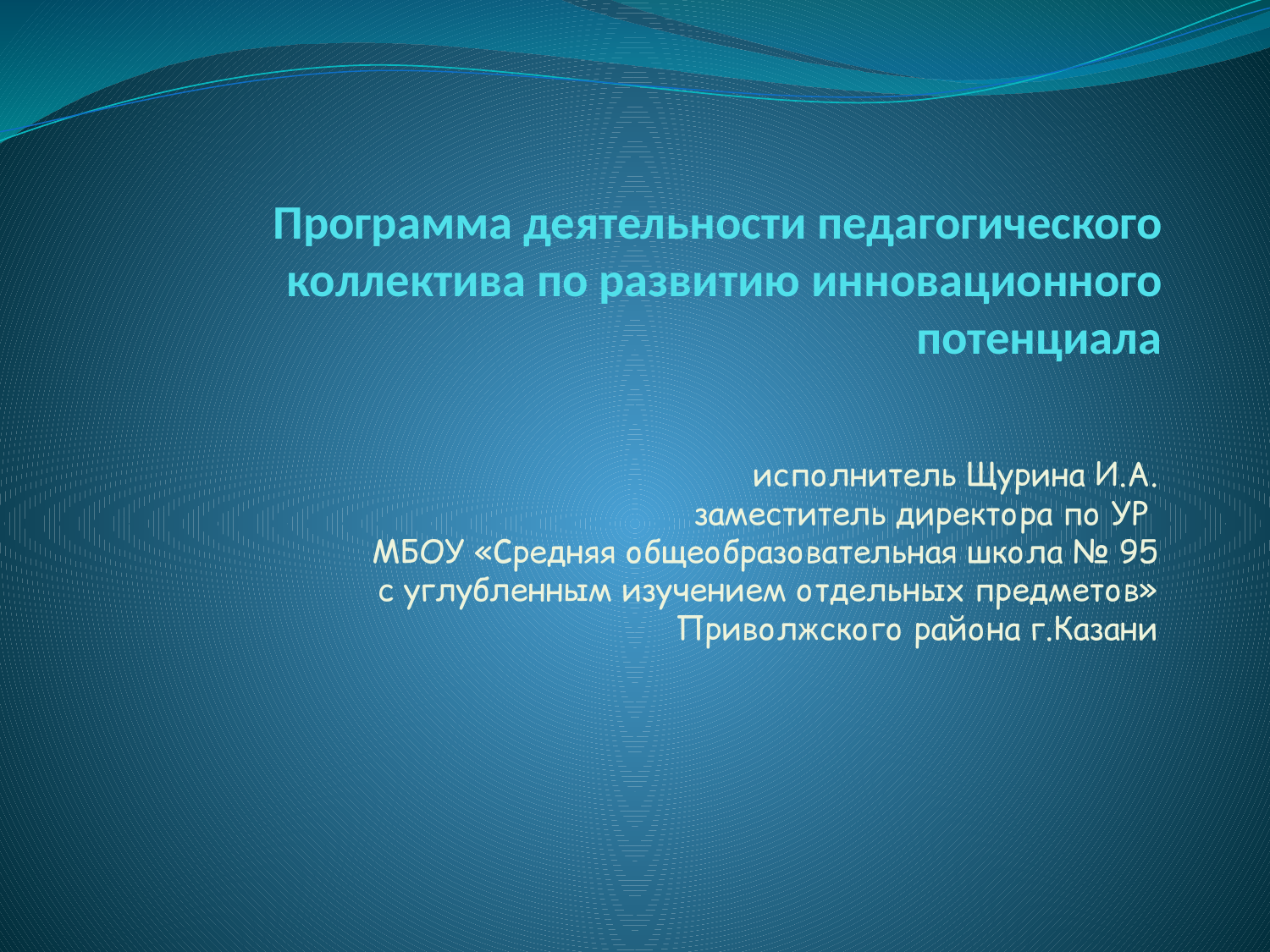

# Программа деятельности педагогического коллектива по развитию инновационного потенциала
исполнитель Щурина И.А.
заместитель директора по УР
МБОУ «Средняя общеобразовательная школа № 95
 с углубленным изучением отдельных предметов»
 Приволжского района г.Казани